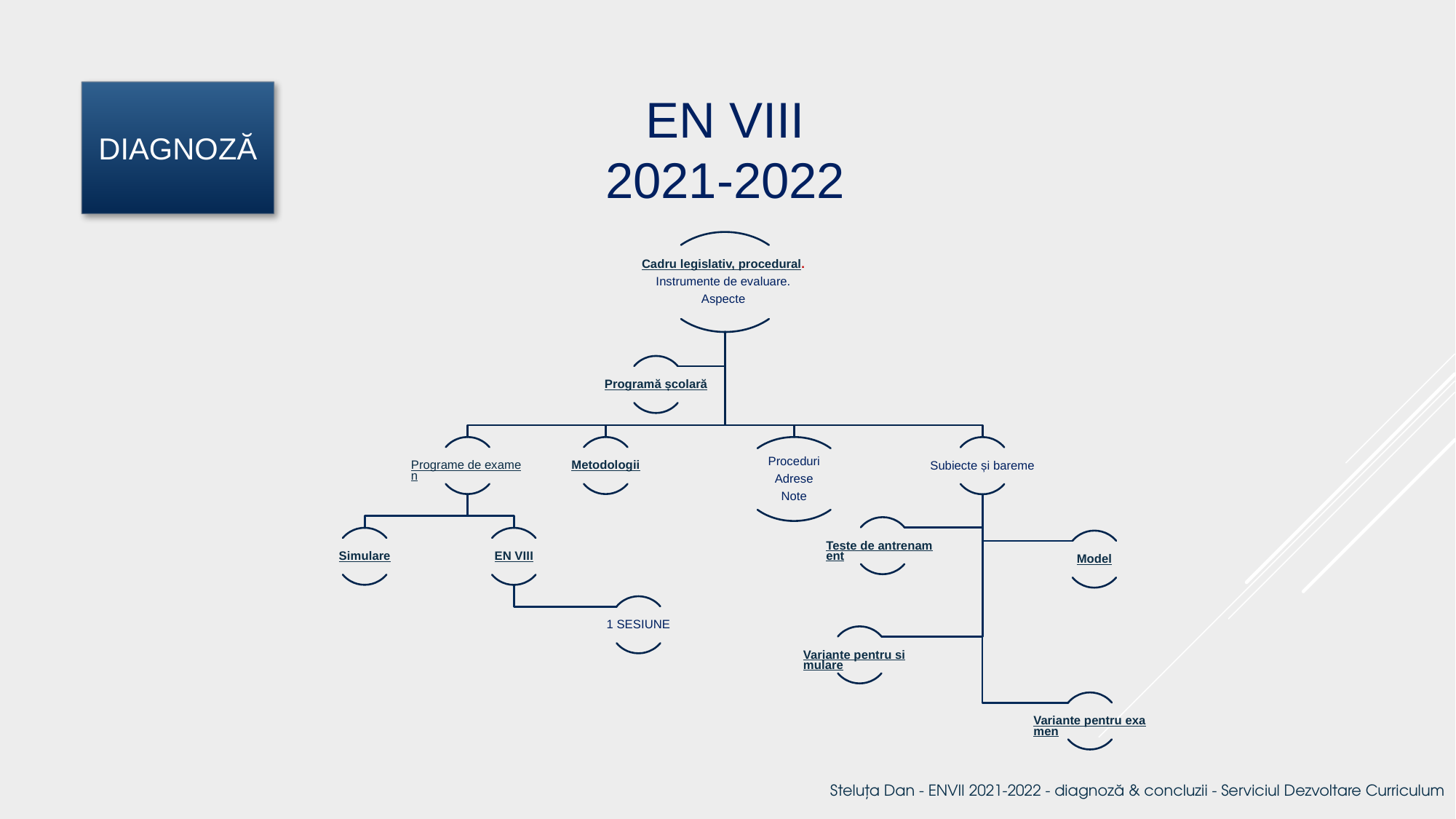

DIAGNOZĂ
# En viii 2021-2022
Cadru legislativ, procedural.
Instrumente de evaluare.
Aspecte
Programe de examen
EN VIII
1 SESIUNE
Simulare
Metodologii
Proceduri
Adrese
Note
Subiecte și bareme
Model
Teste de antrenament
Variante pentru simulare
Variante pentru examen
Programă școlară
Steluța Dan - ENVII 2021-2022 - diagnoză & concluzii - Serviciul Dezvoltare Curriculum